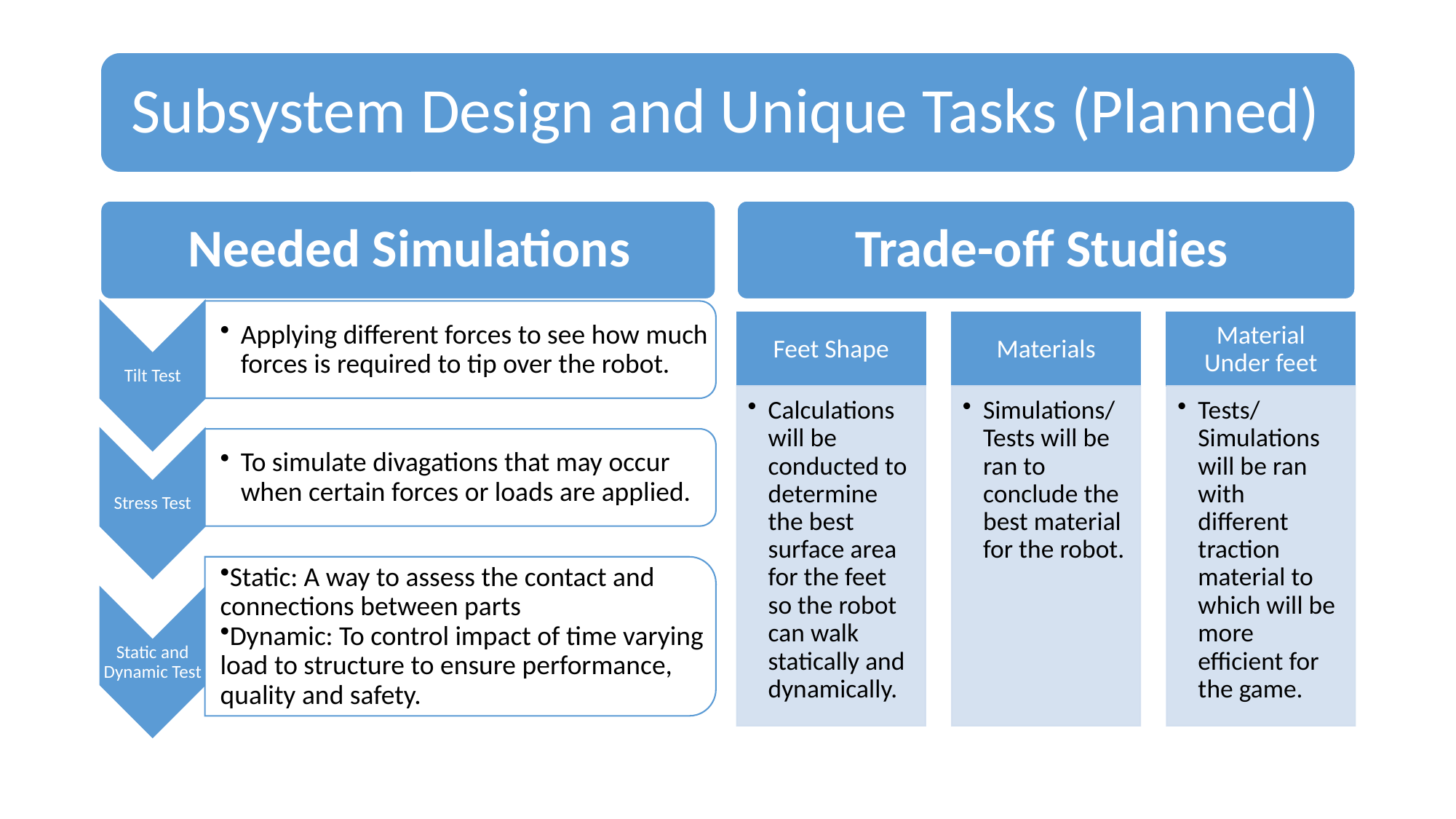

Subsystem Design and Unique Tasks (Planned)
Needed Simulations
Trade-off Studies
Tilt Test
Applying different forces to see how much forces is required to tip over the robot.
Stress Test
To simulate divagations that may occur when certain forces or loads are applied.
Static and Dynamic Test
Static: A way to assess the contact and connections between parts
Dynamic: To control impact of time varying load to structure to ensure performance, quality and safety.
Feet Shape
Calculations will be conducted to determine the best surface area for the feet so the robot can walk statically and dynamically.
Materials
Simulations/ Tests will be ran to conclude the best material for the robot.
Material Under feet
Tests/ Simulations will be ran with different traction material to which will be more efficient for the game.